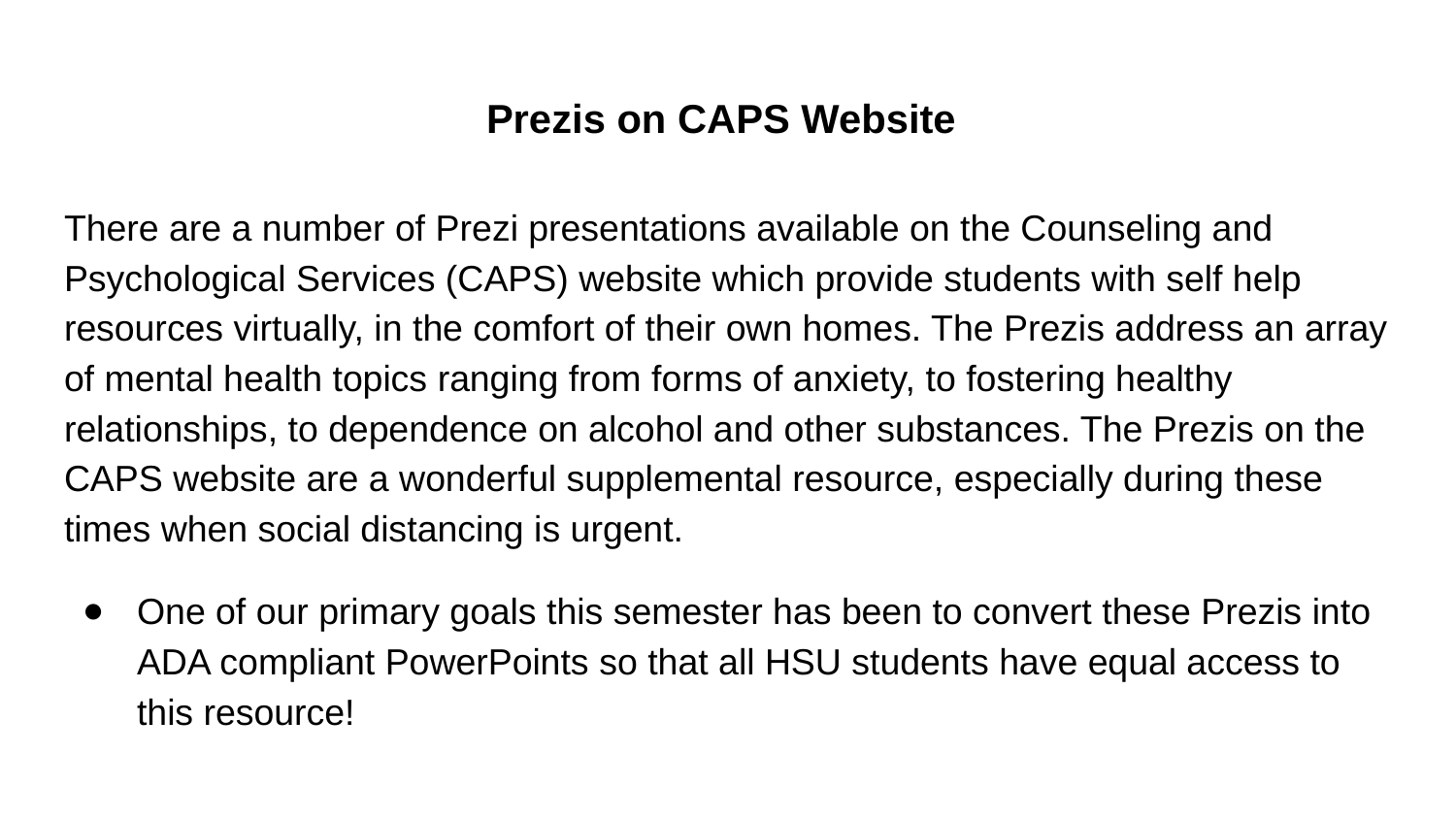

# Prezis on CAPS Website
There are a number of Prezi presentations available on the Counseling and Psychological Services (CAPS) website which provide students with self help resources virtually, in the comfort of their own homes. The Prezis address an array of mental health topics ranging from forms of anxiety, to fostering healthy relationships, to dependence on alcohol and other substances. The Prezis on the CAPS website are a wonderful supplemental resource, especially during these times when social distancing is urgent.
One of our primary goals this semester has been to convert these Prezis into ADA compliant PowerPoints so that all HSU students have equal access to this resource!